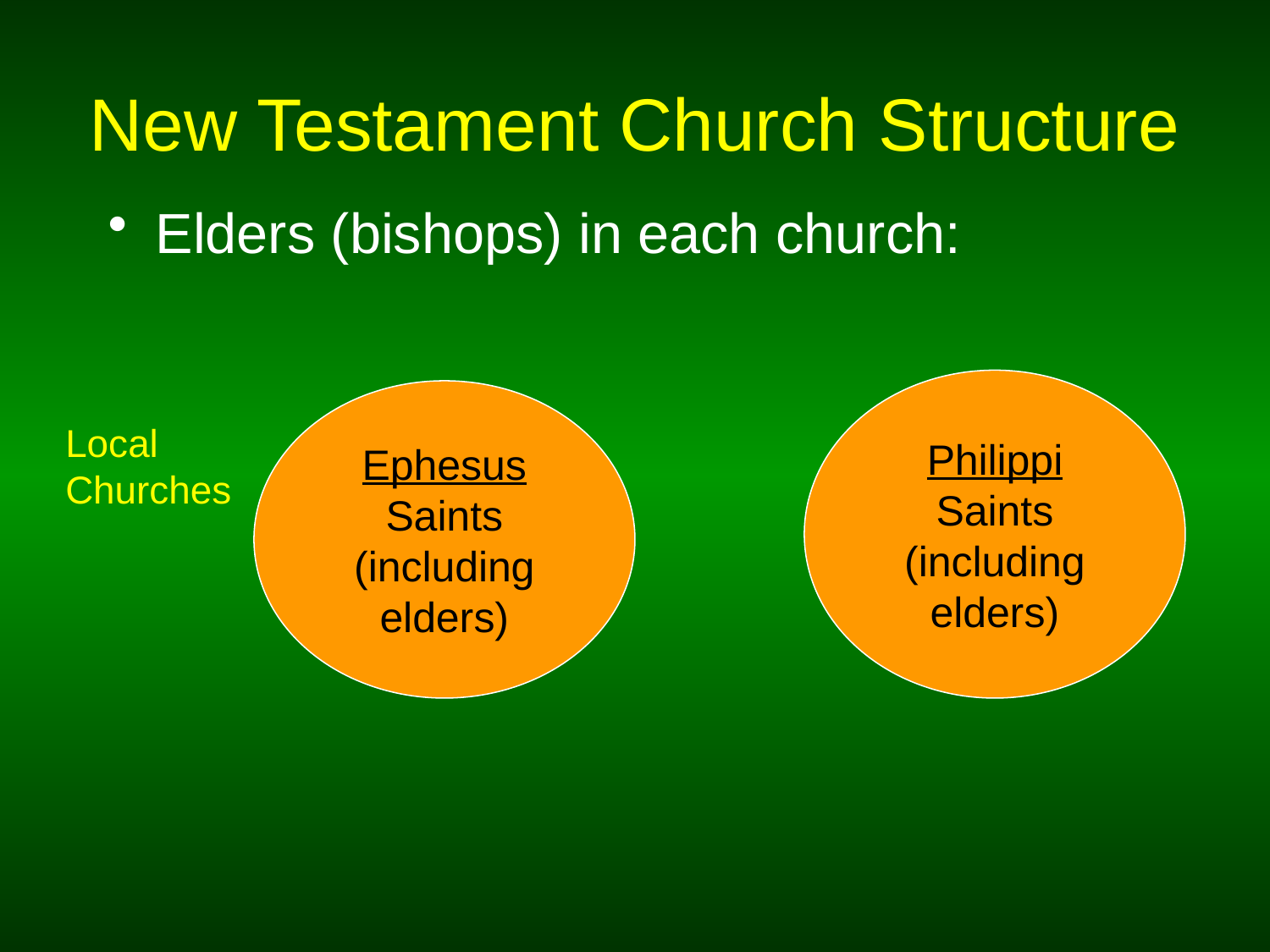

# New Testament Church Structure
Elders (bishops) in each church:
Philippi
Saints (including elders)
Ephesus
Saints (including elders)
Local Churches